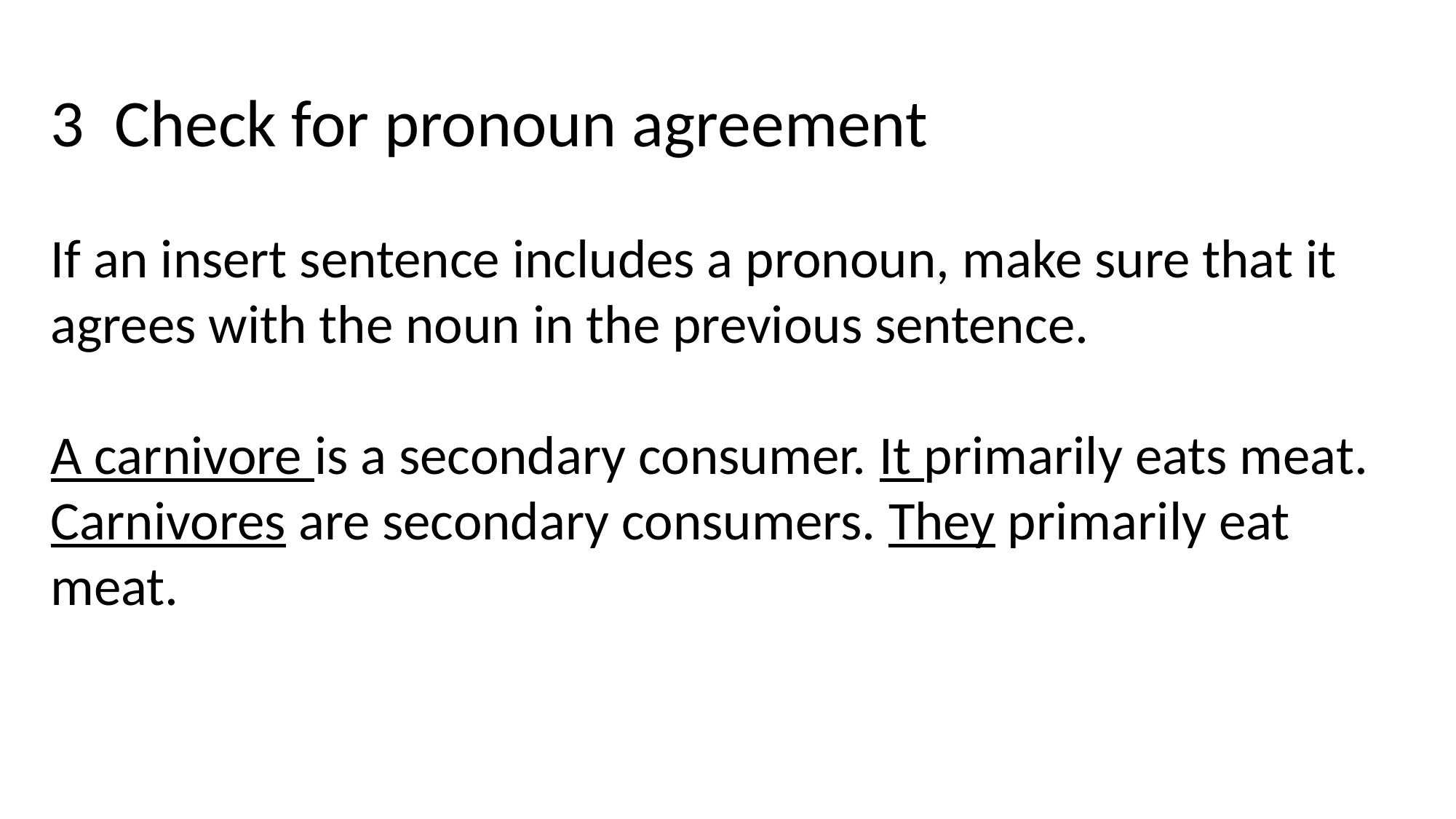

# 3  Check for pronoun agreement
If an insert sentence includes a pronoun, make sure that it agrees with the noun in the previous sentence.

A carnivore is a secondary consumer. It primarily eats meat.
Carnivores are secondary consumers. They primarily eat meat.